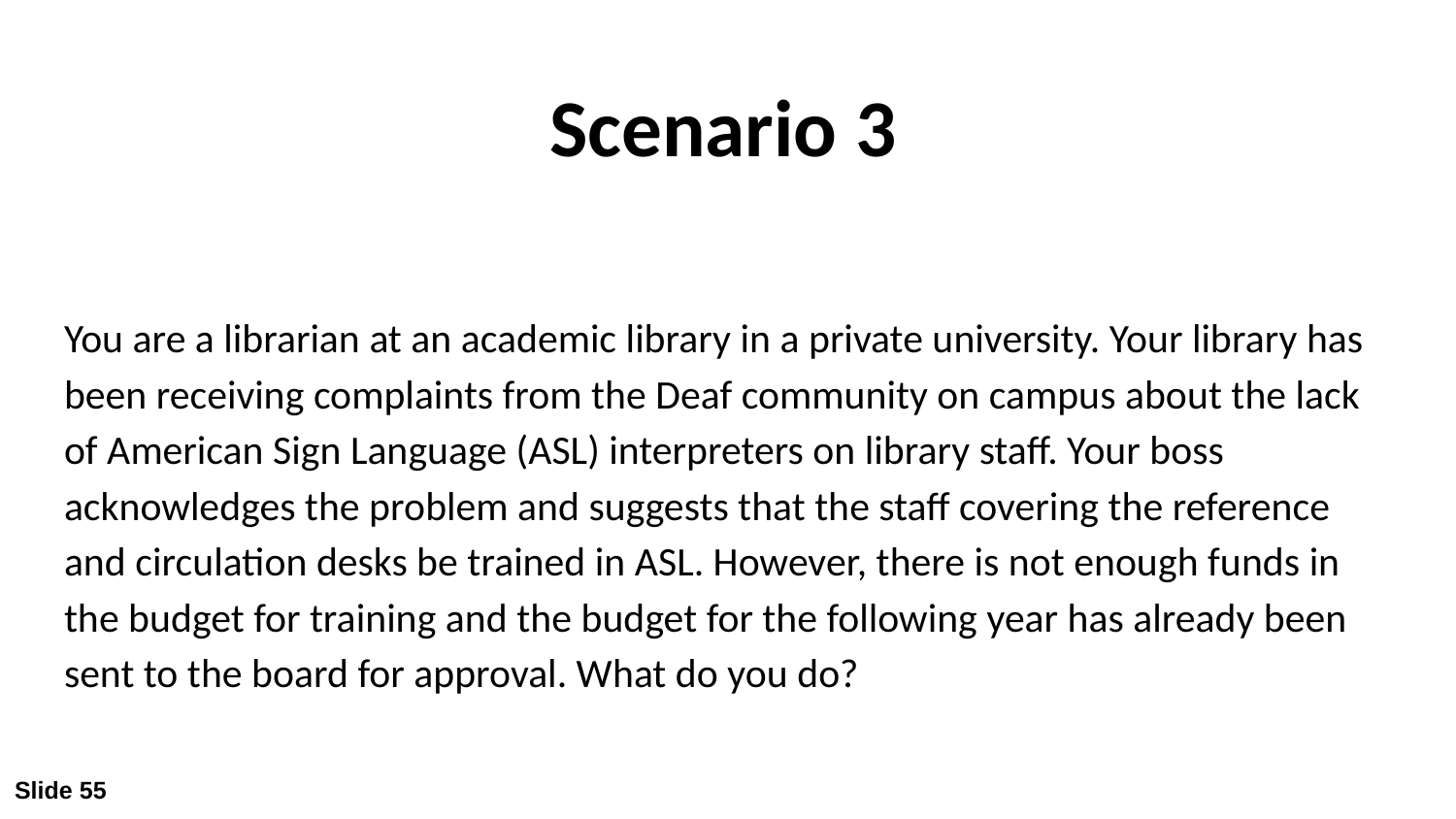

# Scenario 3
You are a librarian at an academic library in a private university. Your library has been receiving complaints from the Deaf community on campus about the lack of American Sign Language (ASL) interpreters on library staff. Your boss acknowledges the problem and suggests that the staff covering the reference and circulation desks be trained in ASL. However, there is not enough funds in the budget for training and the budget for the following year has already been sent to the board for approval. What do you do?
Slide 55